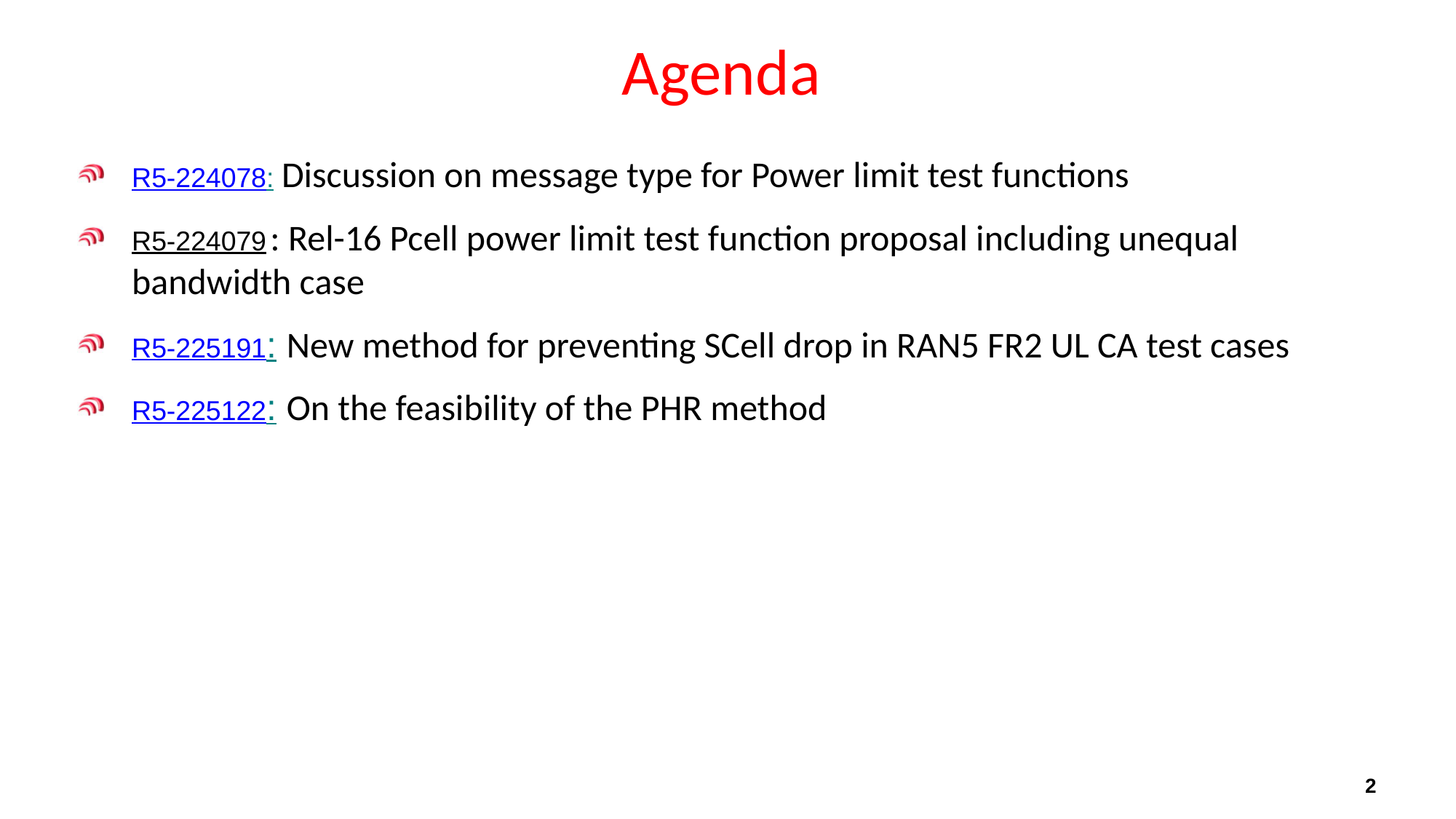

# Agenda
R5-224078: Discussion on message type for Power limit test functions
R5-224079 : Rel-16 Pcell power limit test function proposal including unequal bandwidth case
R5-225191: New method for preventing SCell drop in RAN5 FR2 UL CA test cases
R5-225122: On the feasibility of the PHR method